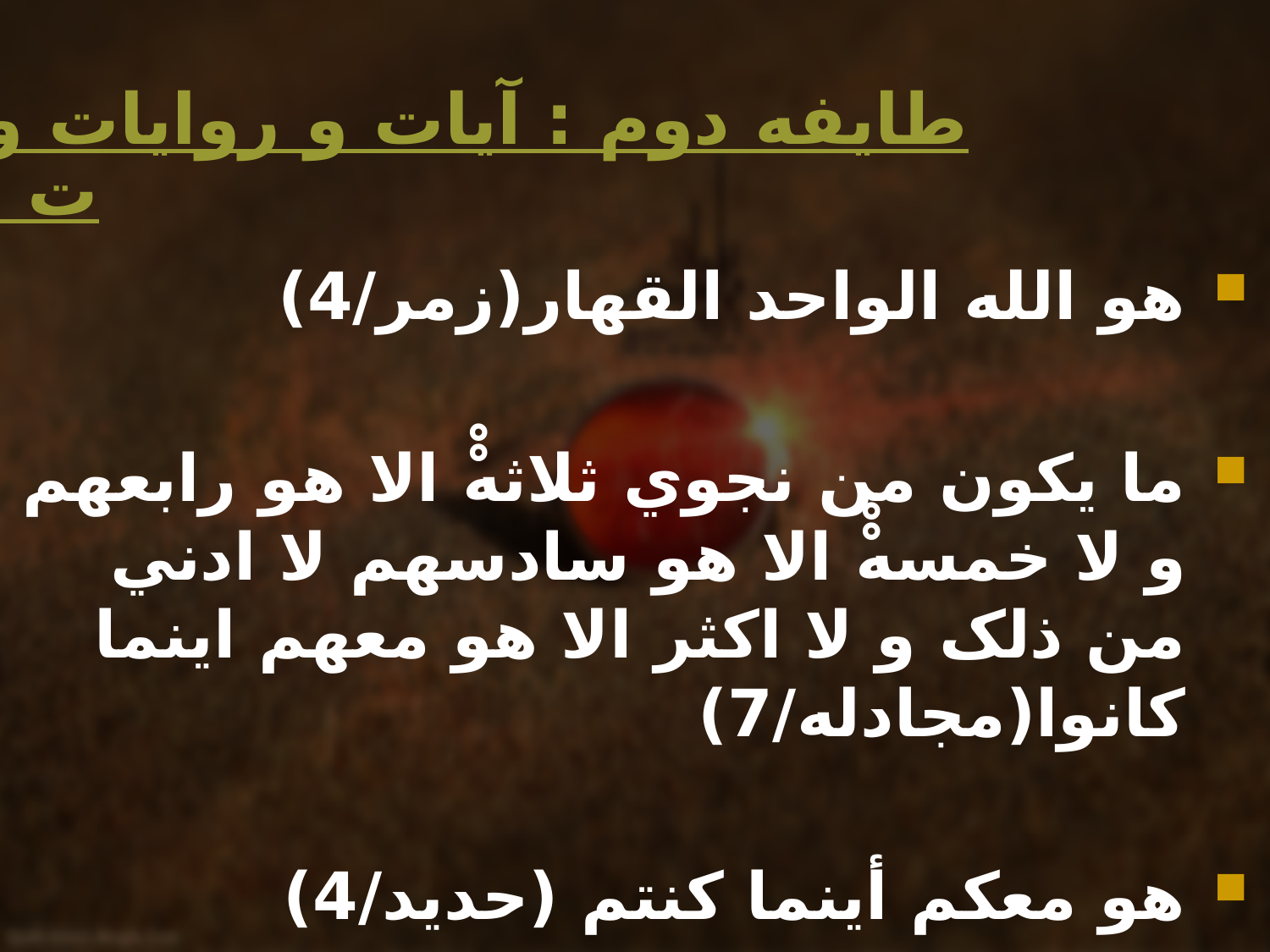

# طايفه دوم : آيات و روايات وحدت حق

هو الله الواحد القهار(زمر/4)

ما يکون من نجوي ثلاثهْْ الا هو رابعهم و لا خمسهْْ الا هو سادسهم لا ادني من ذلک و لا اکثر الا هو معهم اينما کانوا(مجادله/7)

هو معکم أينما کنتم (حديد/4)